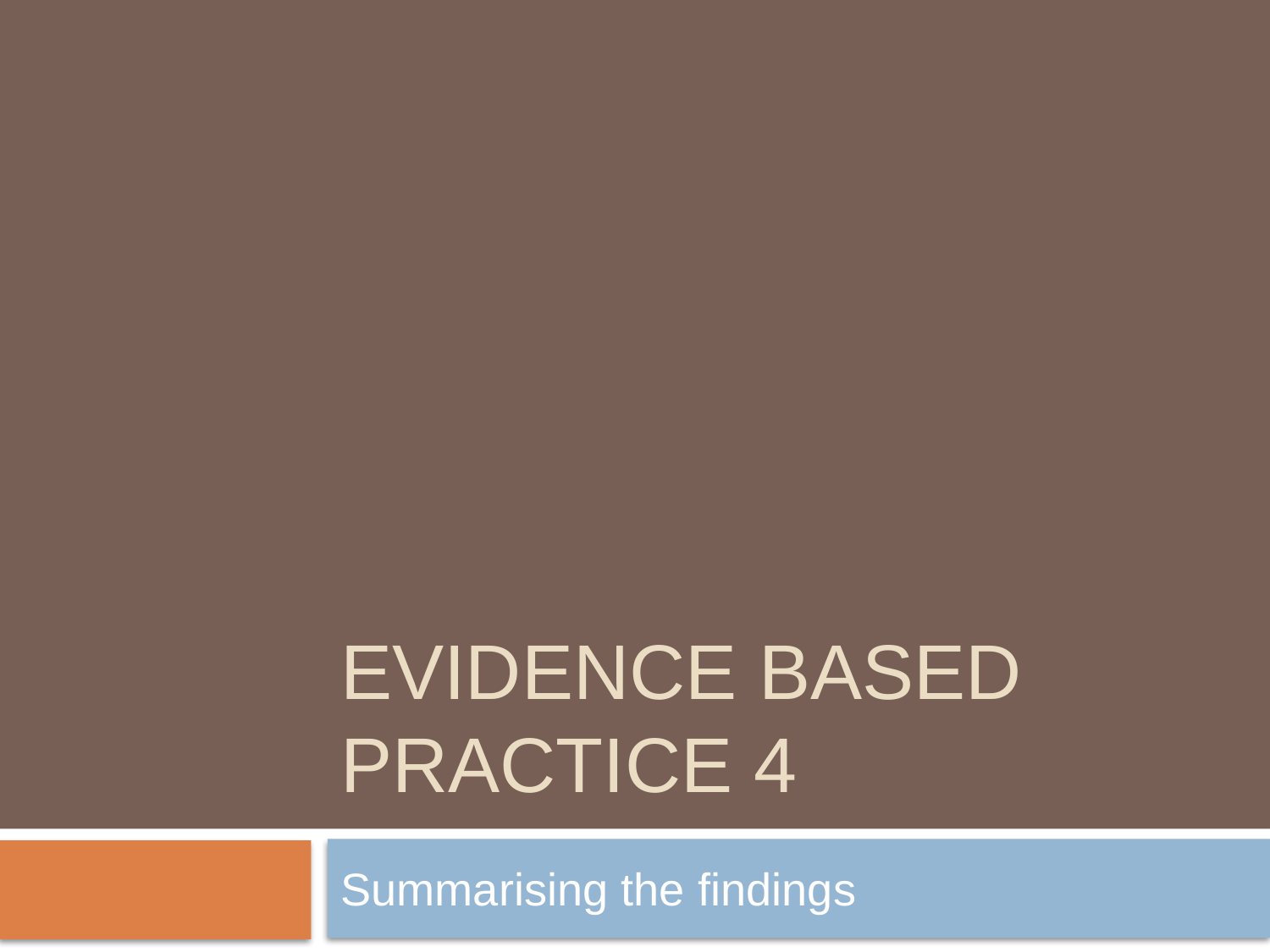

# Evidence Based Practice 4
Summarising the findings